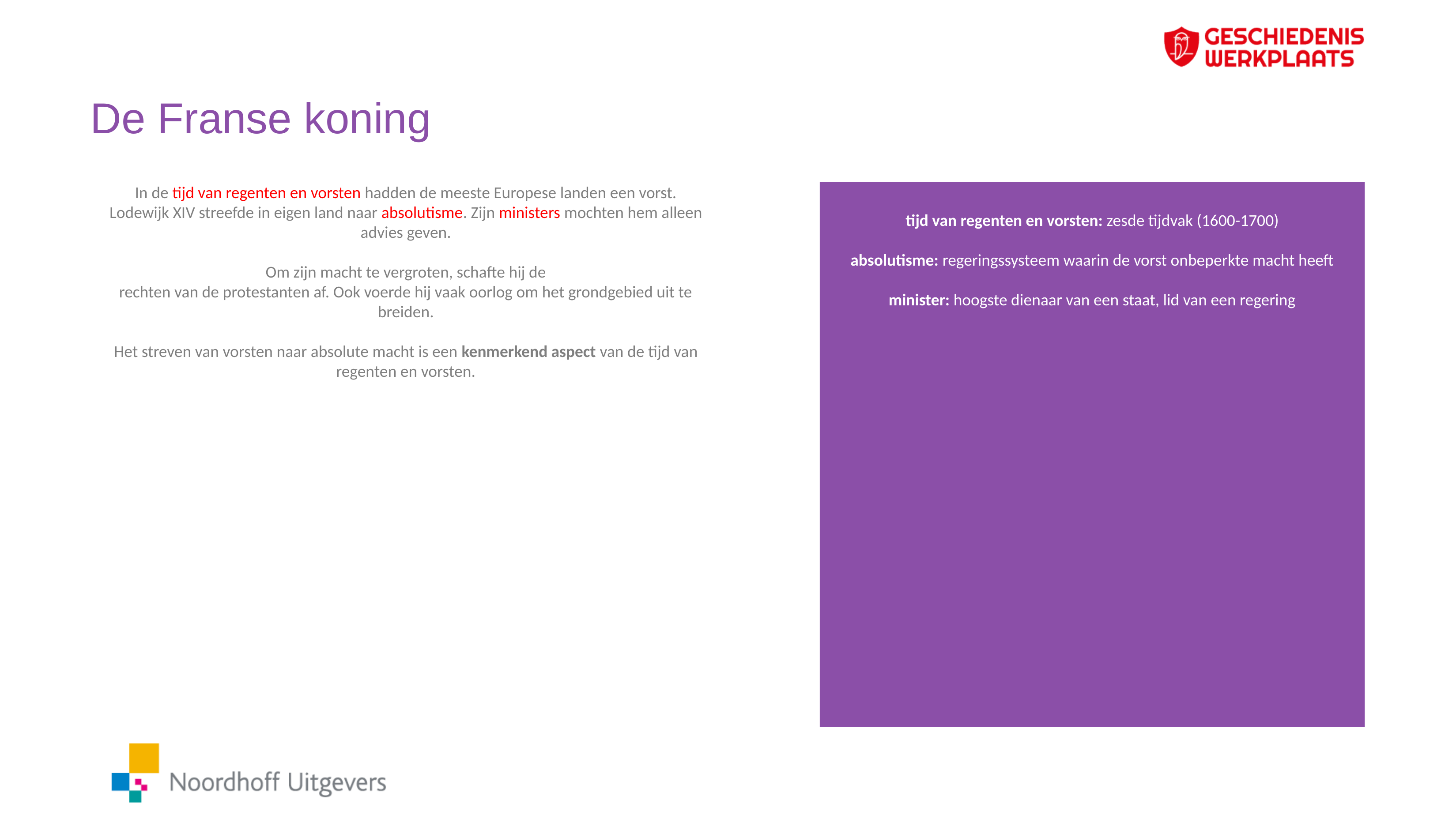

# De Franse koning
In de tijd van regenten en vorsten hadden de meeste Europese landen een vorst.
Lodewijk XIV streefde in eigen land naar absolutisme. Zijn ministers mochten hem alleen advies geven.

Om zijn macht te vergroten, schafte hij de
rechten van de protestanten af. Ook voerde hij vaak oorlog om het grondgebied uit te breiden.

Het streven van vorsten naar absolute macht is een kenmerkend aspect van de tijd van regenten en vorsten.

tijd van regenten en vorsten: zesde tijdvak (1600-1700)

absolutisme: regeringssysteem waarin de vorst onbeperkte macht heeft

minister: hoogste dienaar van een staat, lid van een regering